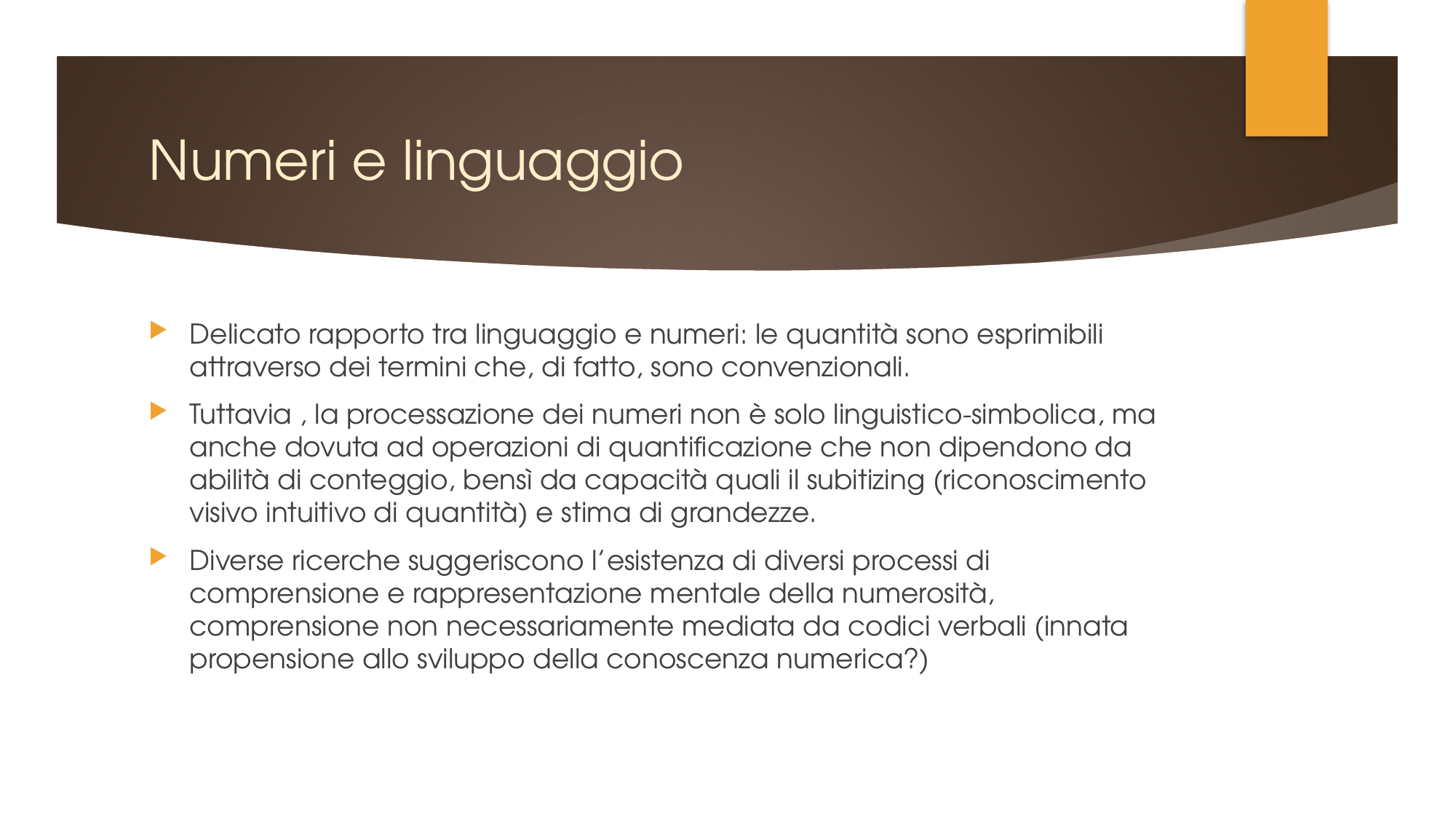

# Numeri e linguaggio
Delicato rapporto tra linguaggio e numeri: le quantità sono esprimibili attraverso dei termini che, di fatto, sono convenzionali.
Tuttavia , la processazione dei numeri non è solo linguistico-simbolica, ma anche dovuta ad operazioni di quantificazione che non dipendono da abilità di conteggio, bensì da capacità quali il subitizing (riconoscimento visivo intuitivo di quantità) e stima di grandezze.
Diverse ricerche suggeriscono l’esistenza di diversi processi di comprensione e rappresentazione mentale della numerosità, comprensione non necessariamente mediata da codici verbali (innata propensione allo sviluppo della conoscenza numerica?)